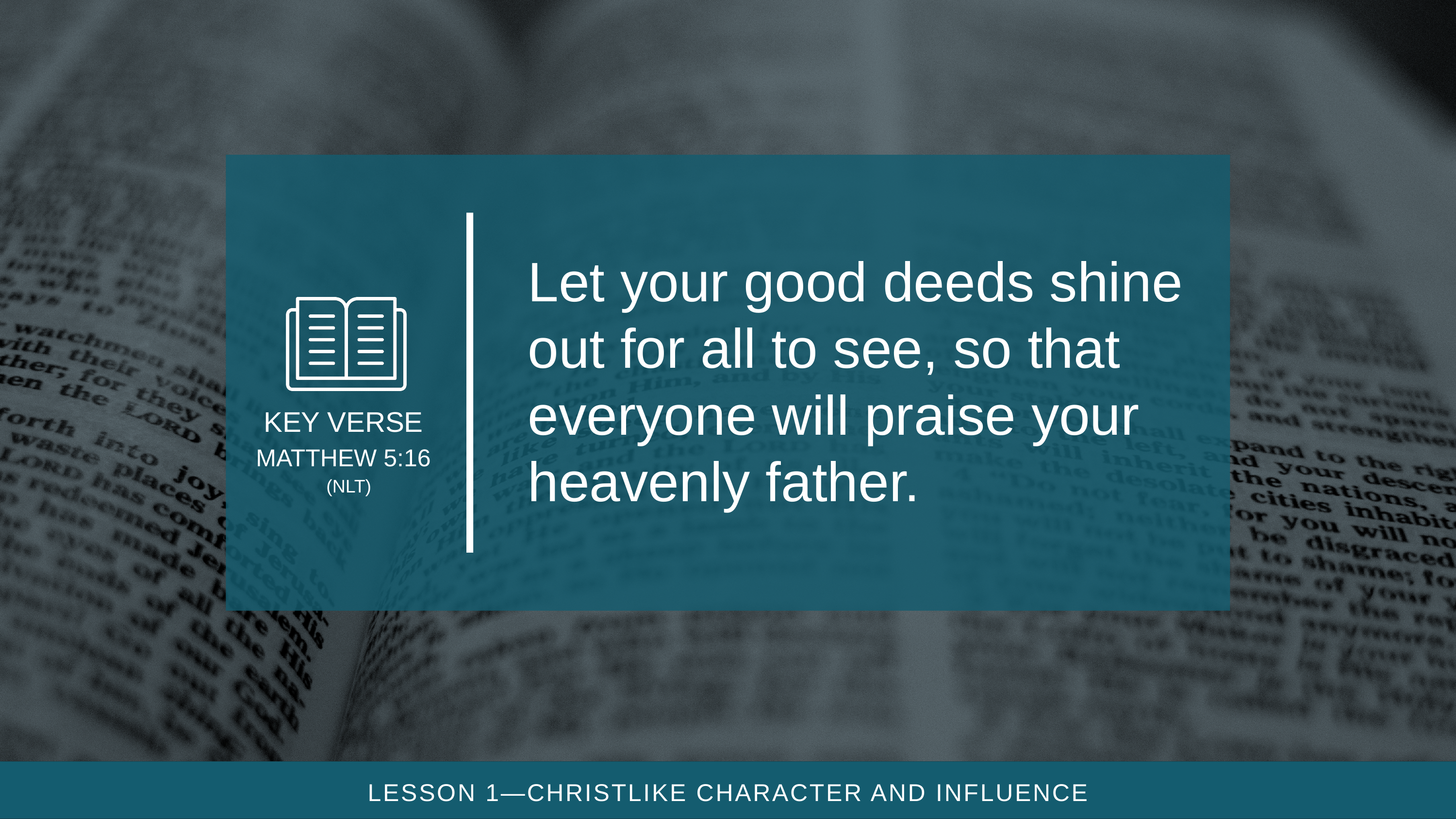

Let your good deeds shine out for all to see, so that everyone will praise your heavenly father.
(NLT)